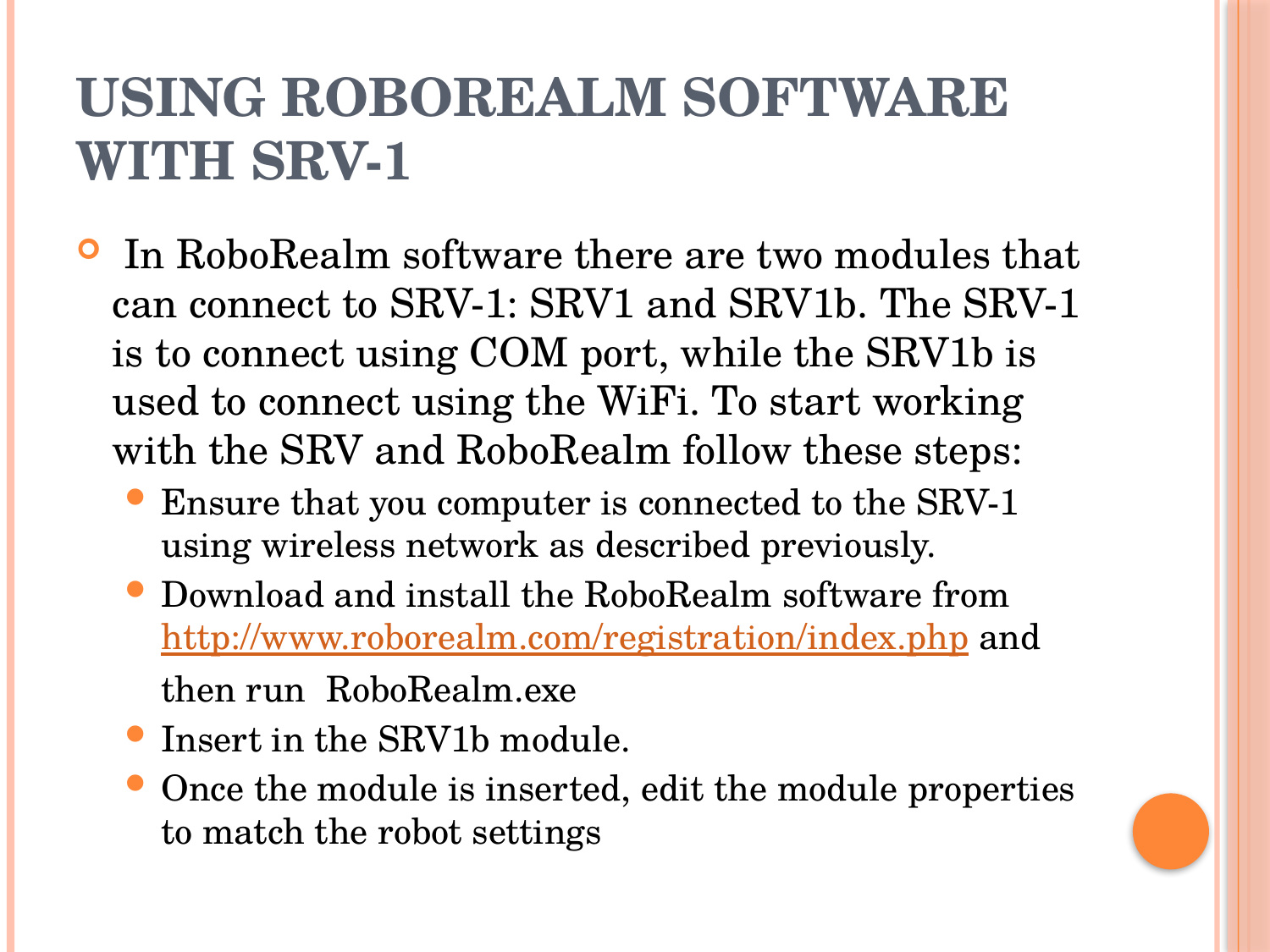

# Using RoboRealm Software with SRV-1
 In RoboRealm software there are two modules that can connect to SRV-1: SRV1 and SRV1b. The SRV-1 is to connect using COM port, while the SRV1b is used to connect using the WiFi. To start working with the SRV and RoboRealm follow these steps:
Ensure that you computer is connected to the SRV-1 using wireless network as described previously.
Download and install the RoboRealm software from http://www.roborealm.com/registration/index.php and then run  RoboRealm.exe
Insert in the SRV1b module.
Once the module is inserted, edit the module properties to match the robot settings